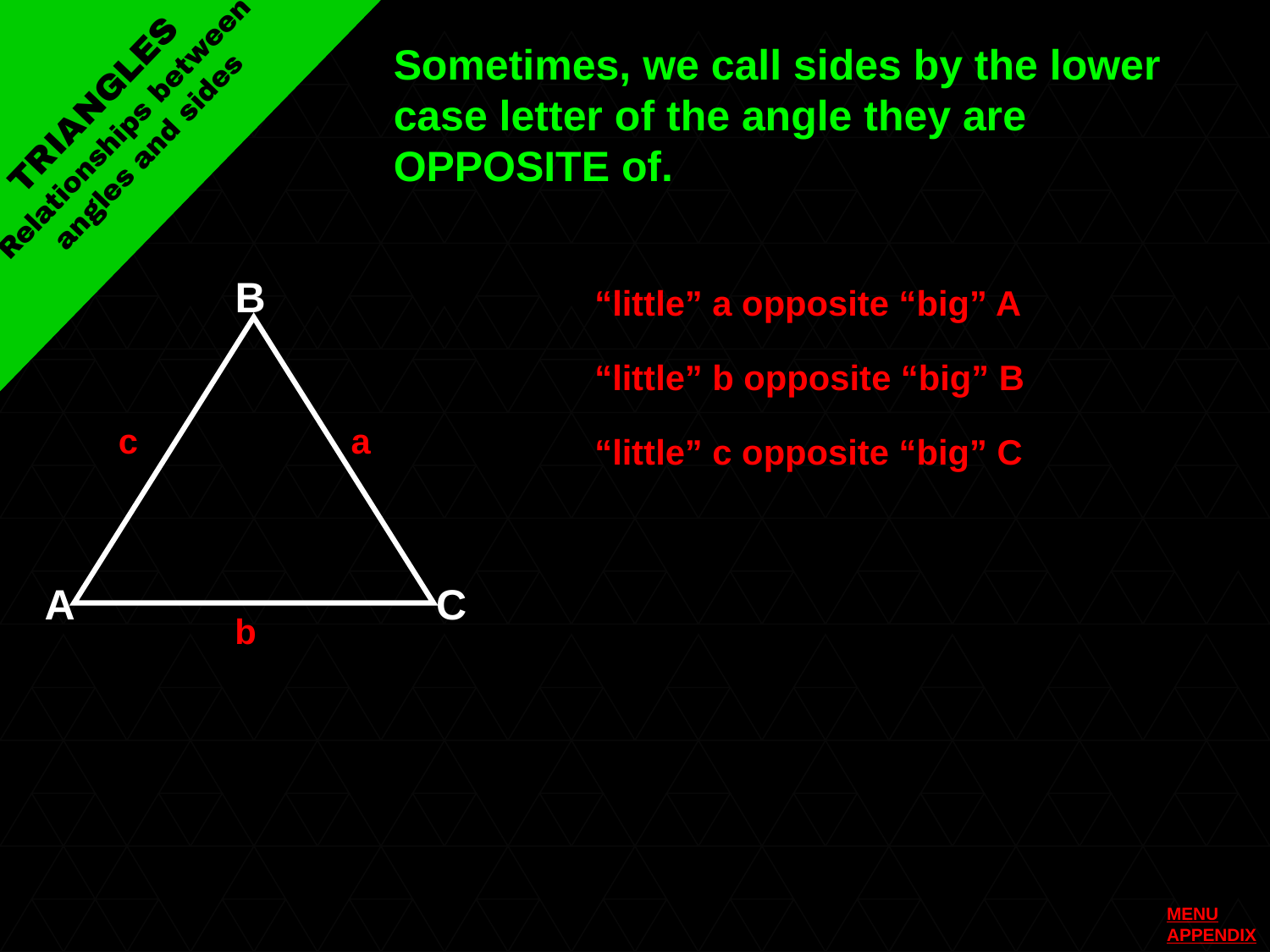

Sometimes, we call sides by the lower case letter of the angle they are OPPOSITE of.
TRIANGLES
Relationships between angles and sides
B

A
C
“little” a opposite “big” A
“little” b opposite “big” B
c
a
“little” c opposite “big” C
b
MENU
APPENDIX